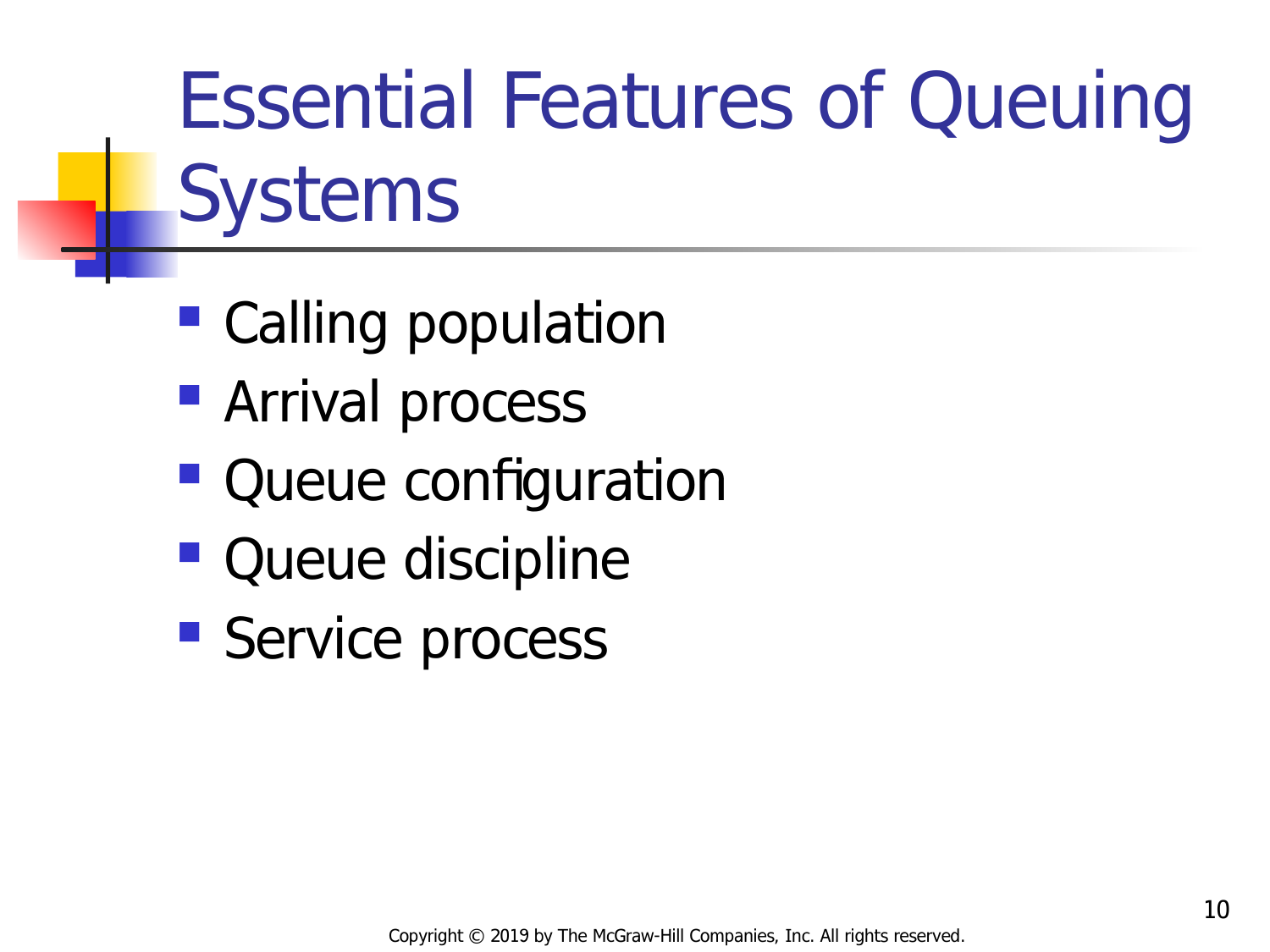

# Essential Features of Queuing Systems
Calling population
Arrival process
Queue configuration
Queue discipline
Service process
10
Copyright © 2019 by The McGraw-Hill Companies, Inc. All rights reserved.